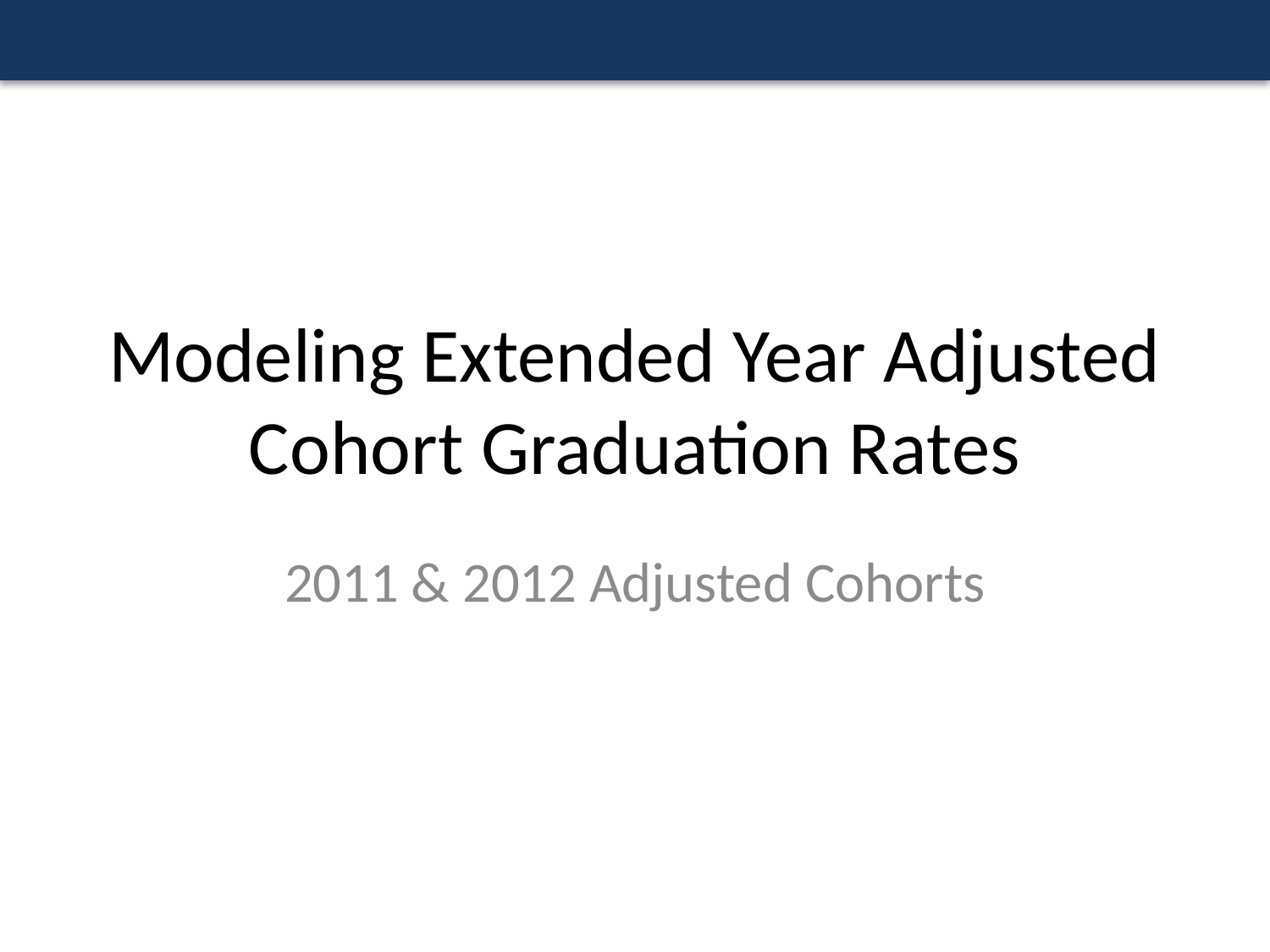

# Modeling Extended Year Adjusted Cohort Graduation Rates
2011 & 2012 Adjusted Cohorts